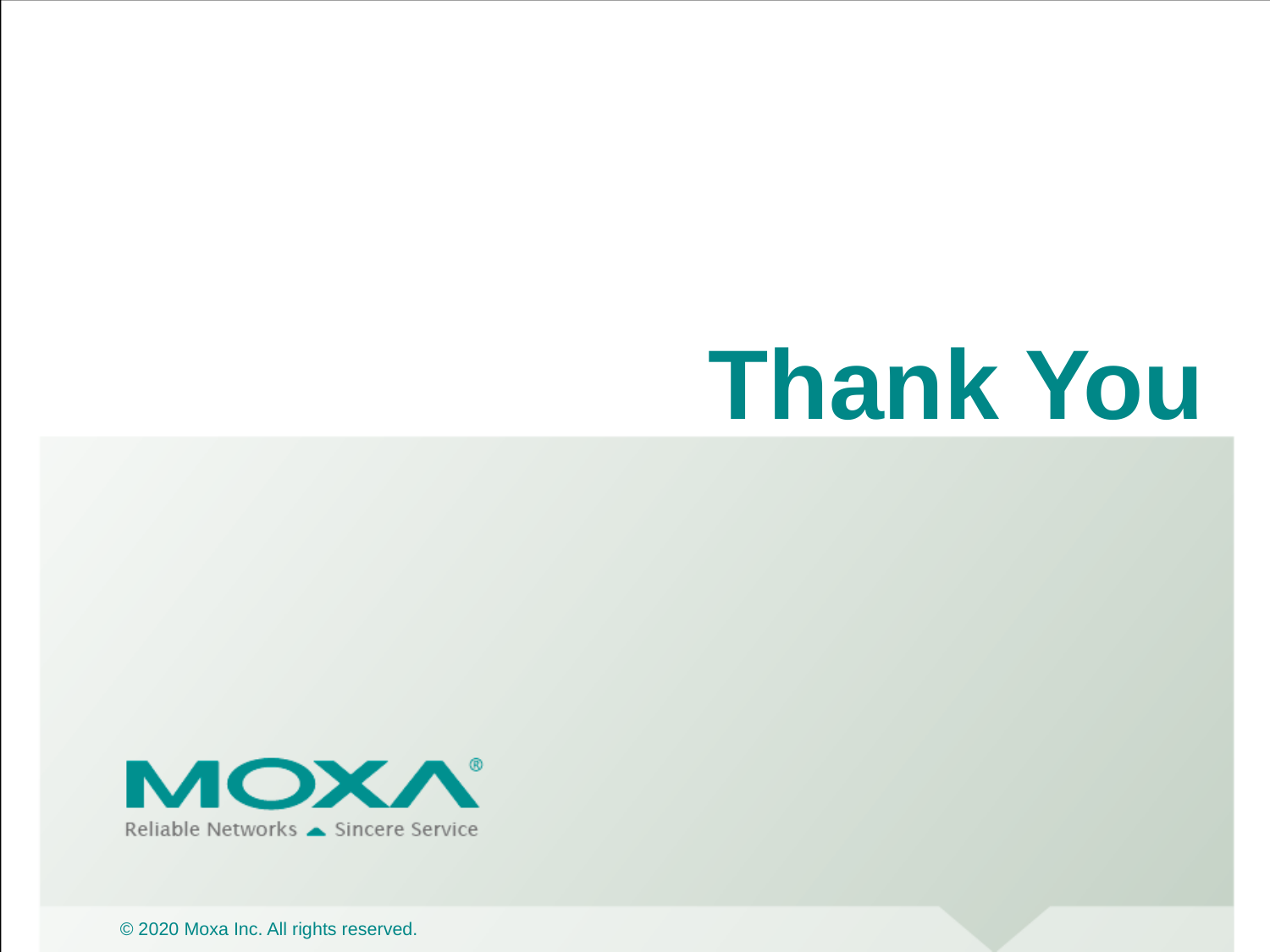

# Thank You
© 2020 Moxa Inc. All rights reserved.